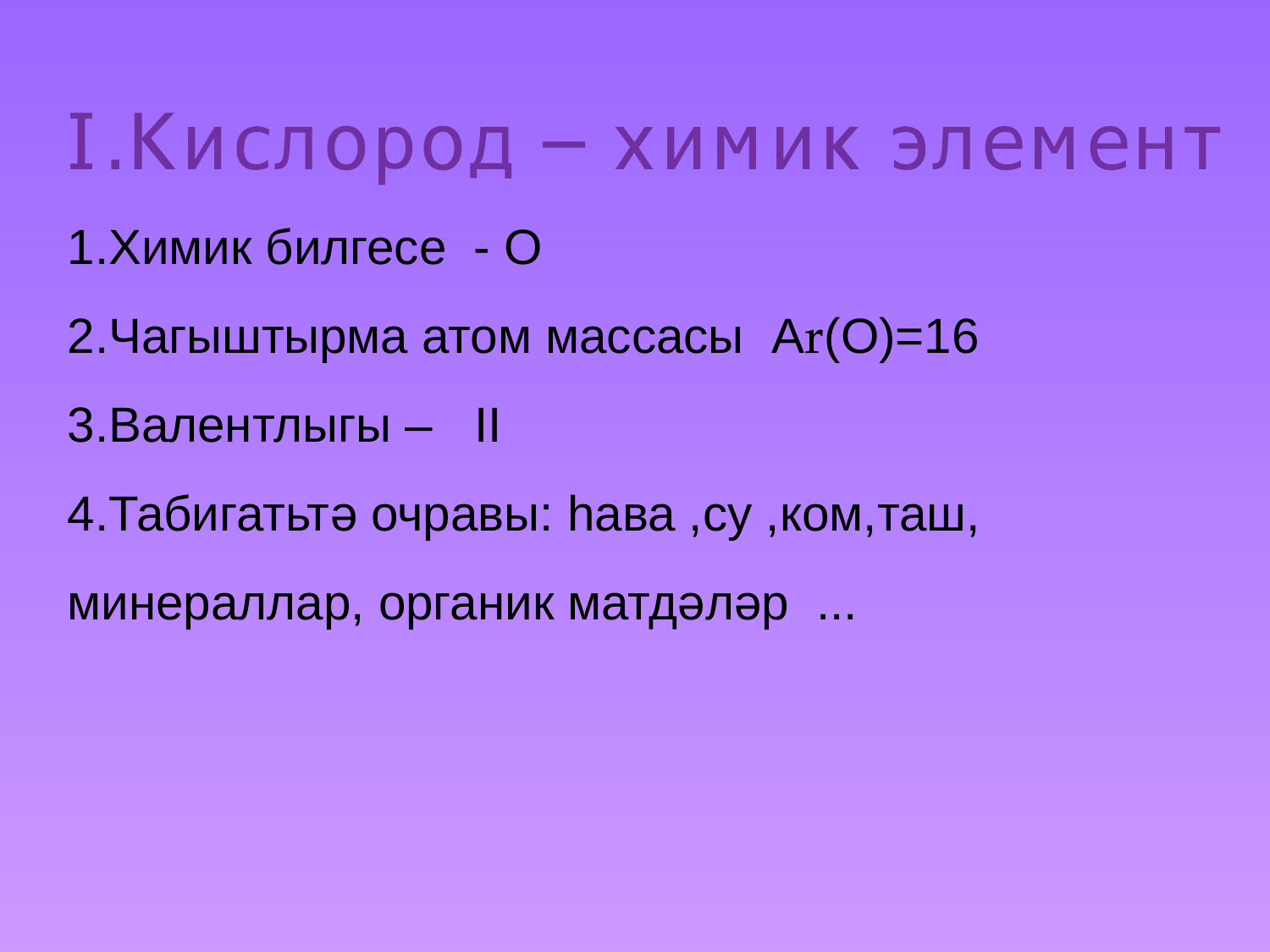

I.Кислород – химик элемент
1.Химик билгесе  - О
2.Чагыштырма атом массасы  Аr(О)=16
3.Валентлыгы –   II
4.Табигатьтә очравы: һава ,су ,ком,таш, минераллар, органик матдәләр  ...